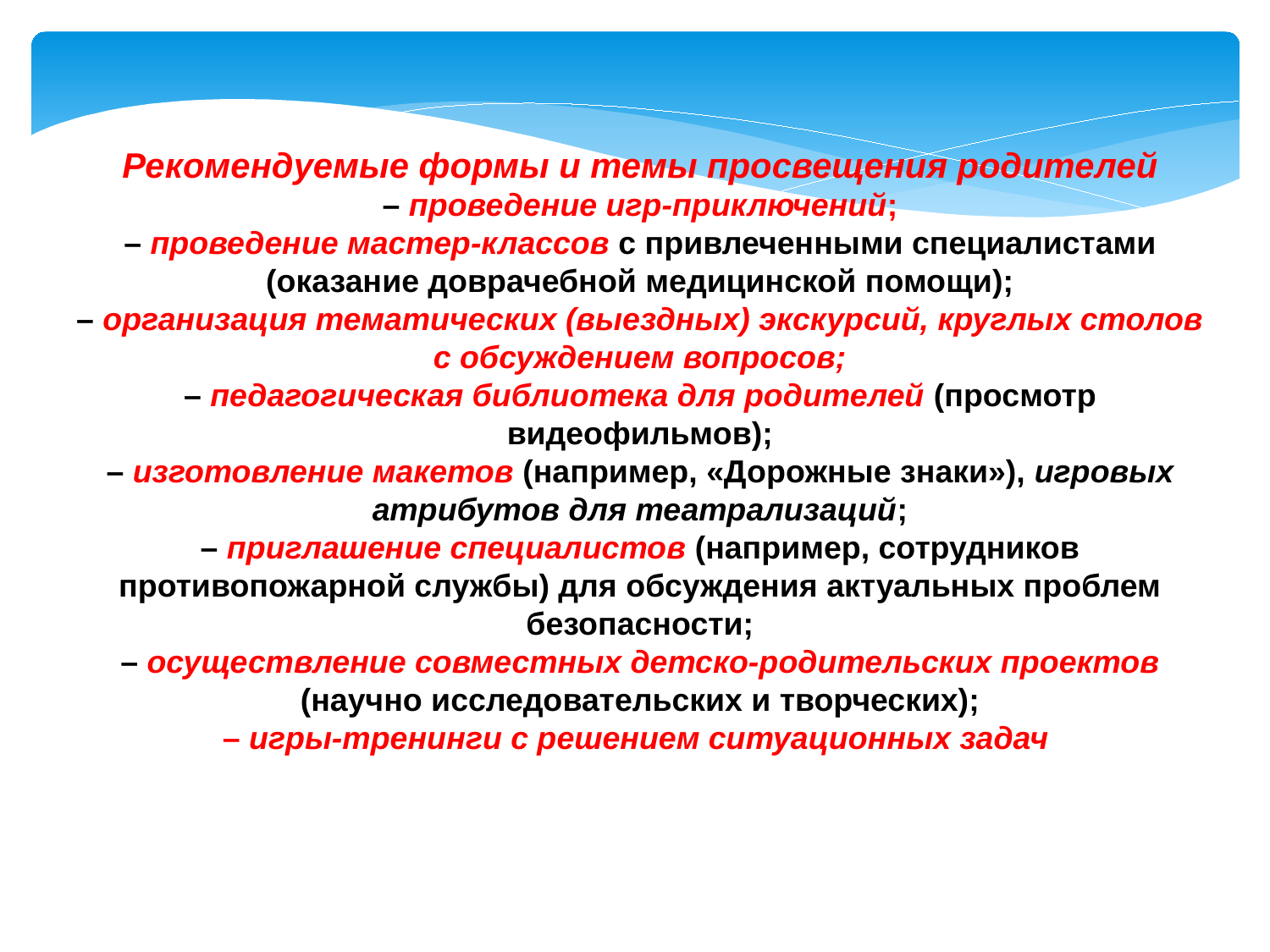

Рекомендуемые формы и темы просвещения родителей
– проведение игр-приключений;
– проведение мастер-классов с привлеченными специалистами
(оказание доврачебной медицинской помощи);
– организация тематических (выездных) экскурсий, круглых столов
с обсуждением вопросов;
– педагогическая библиотека для родителей (просмотр видеофильмов);
– изготовление макетов (например, «Дорожные знаки»), игровых
атрибутов для театрализаций;
– приглашение специалистов (например, сотрудников
противопожарной службы) для обсуждения актуальных проблем
безопасности;
– осуществление совместных детско-родительских проектов (научно исследовательских и творческих);
– игры-тренинги с решением ситуационных задач